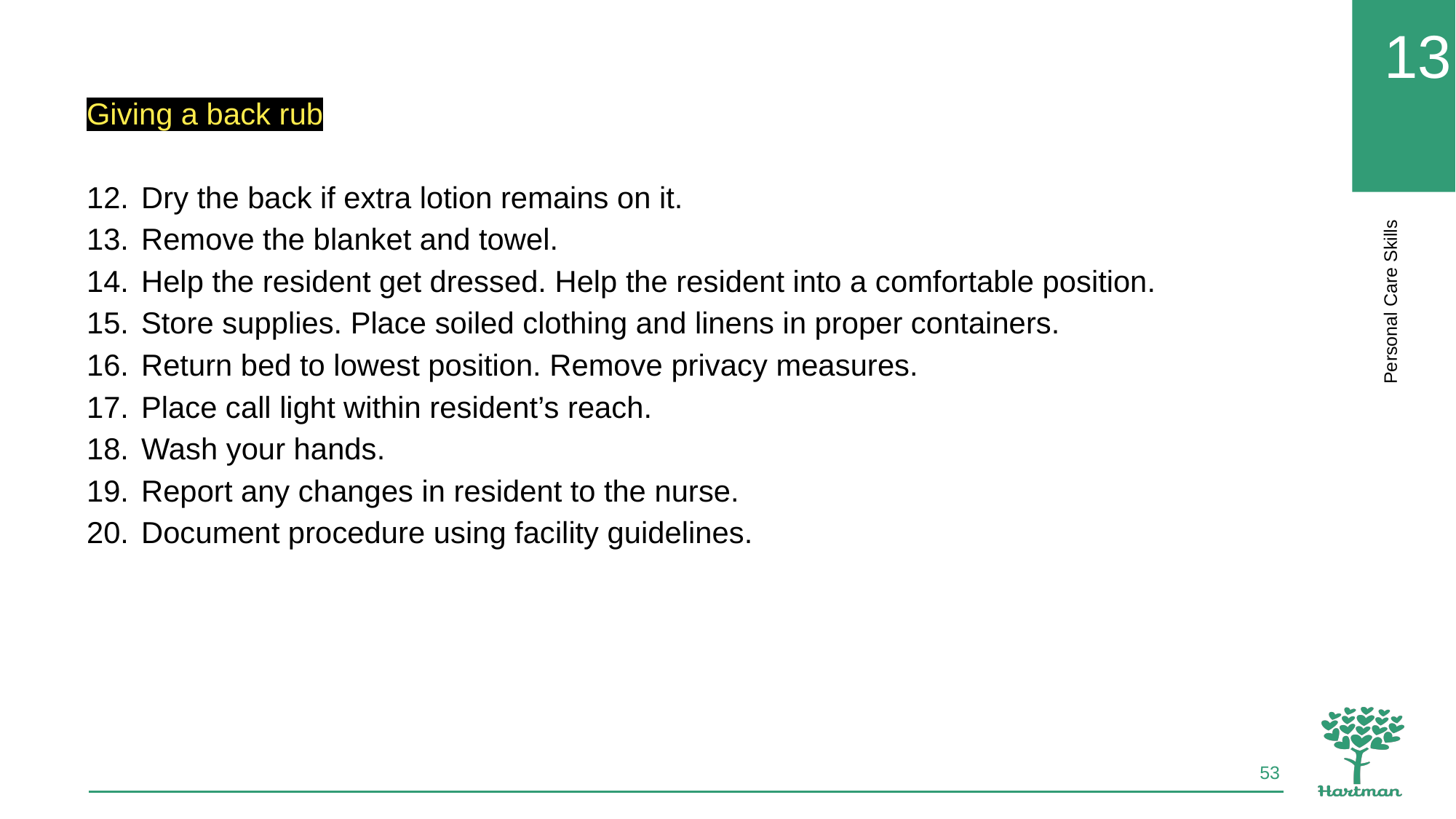

Giving a back rub

Dry the back if extra lotion remains on it.
Remove the blanket and towel.
Help the resident get dressed. Help the resident into a comfortable position.
Store supplies. Place soiled clothing and linens in proper containers.
Return bed to lowest position. Remove privacy measures.
Place call light within resident’s reach.
Wash your hands.
Report any changes in resident to the nurse.
Document procedure using facility guidelines.
53